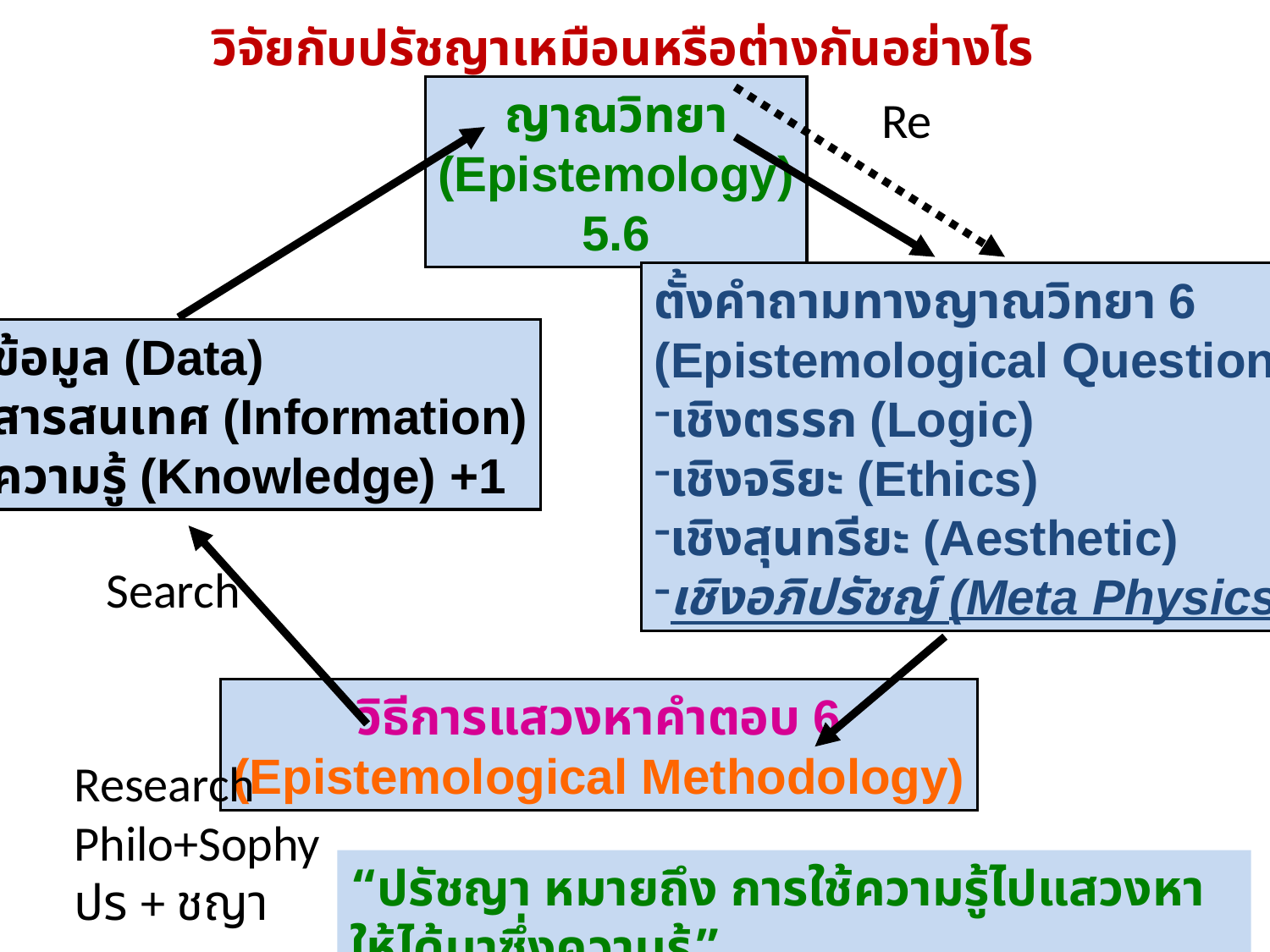

วิจัยกับปรัชญาเหมือนหรือต่างกันอย่างไร
ญาณวิทยา
(Epistemology)
5.6
Re

ตั้งคำถามทางญาณวิทยา 6
(Epistemological Question)
เชิงตรรก (Logic)
เชิงจริยะ (Ethics)
เชิงสุนทรียะ (Aesthetic)
เชิงอภิปรัชญ์ (Meta Physics)
ข้อมูล (Data)
สารสนเทศ (Information)
ความรู้ (Knowledge) +1

Search

วิธีการแสวงหาคำตอบ 6
(Epistemological Methodology)
Research
Philo+Sophy
ปร + ชญา
“ปรัชญา หมายถึง การใช้ความรู้ไปแสวงหาให้ได้มาซึ่งความรู้”